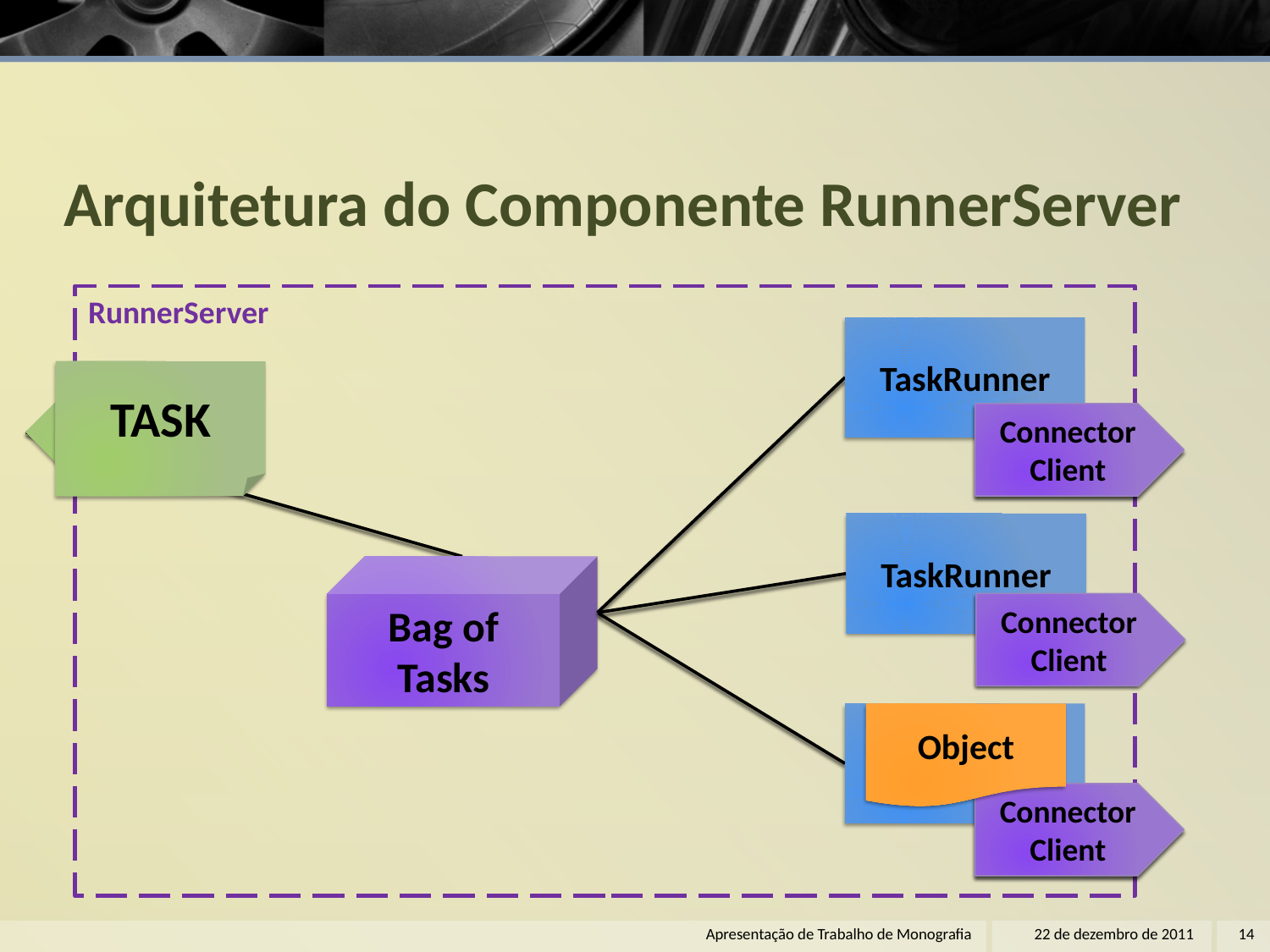

# Arquitetura do Componente RunnerServer

RunnerServer
TaskRunner
TASK
Connector
Master
Connector
Client
TaskRunner
Bag of Tasks
Connector
Client
TaskRunner
Object
Connector
Client
Apresentação de Trabalho de Monografia
22 de dezembro de 2011
14